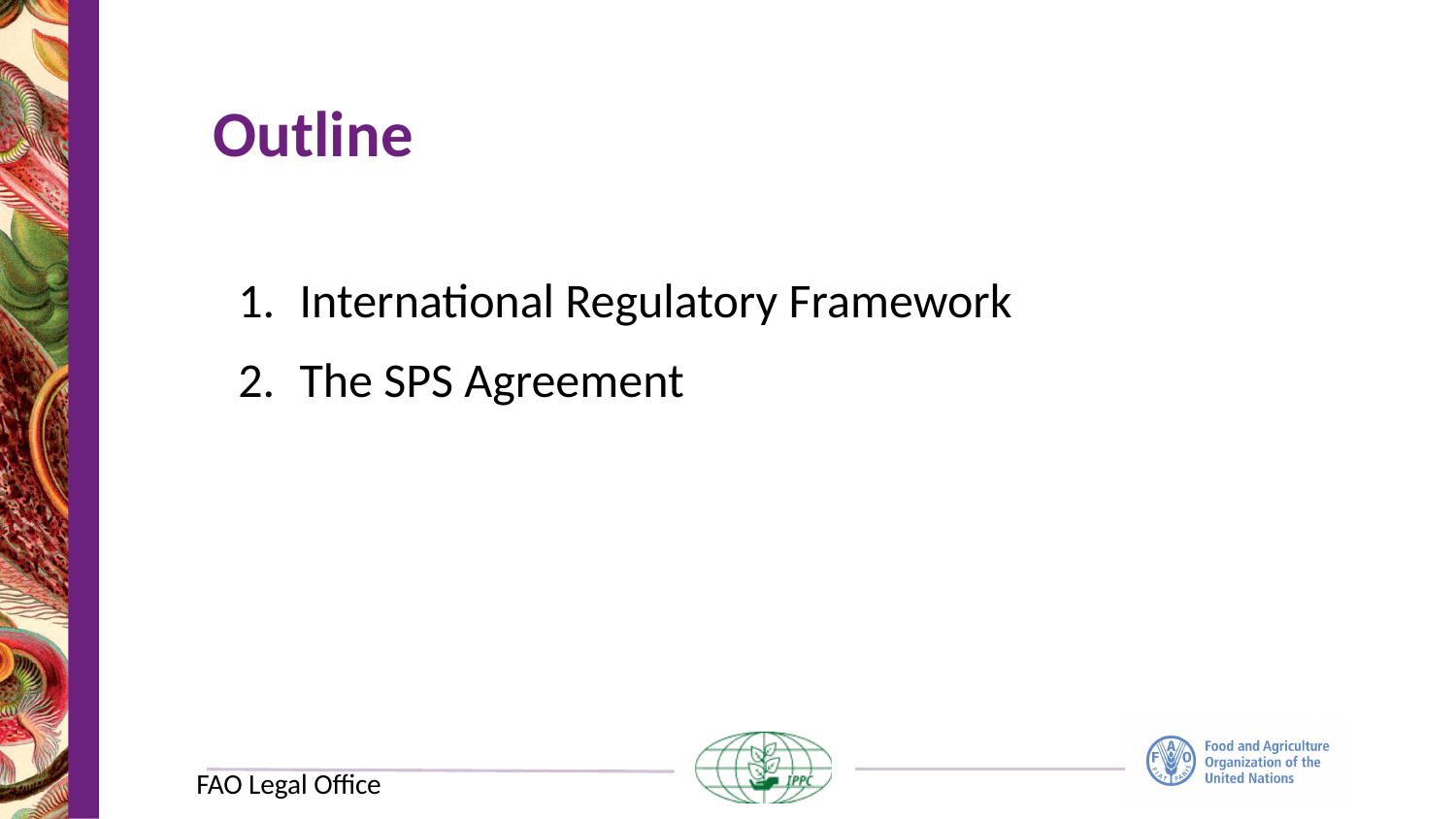

# Outline
International Regulatory Framework
The SPS Agreement
FAO Legal Office